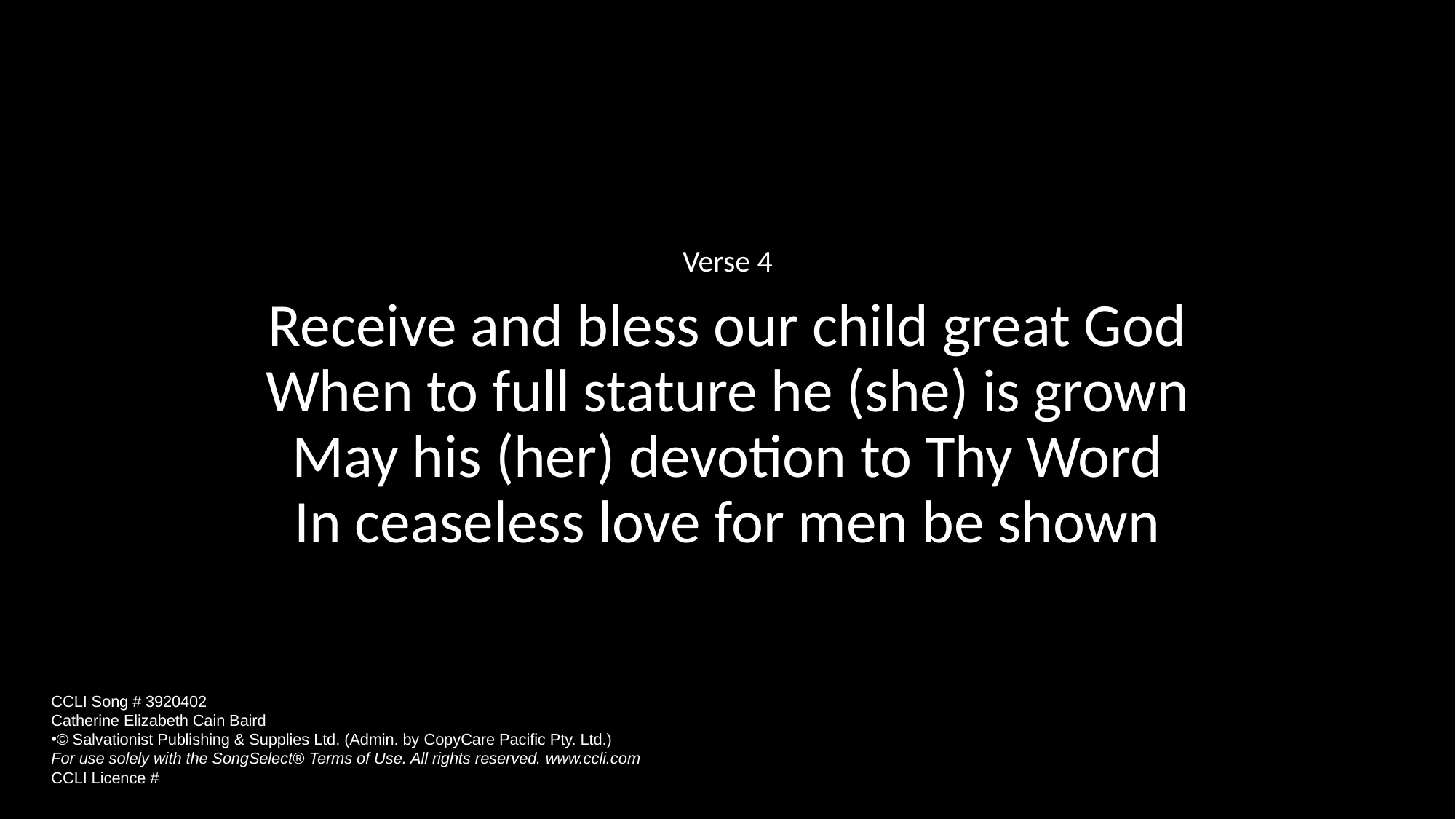

Verse 4
Receive and bless our child great God
When to full stature he (she) is grown
May his (her) devotion to Thy Word
In ceaseless love for men be shown

CCLI Song # 3920402
Catherine Elizabeth Cain Baird
© Salvationist Publishing & Supplies Ltd. (Admin. by CopyCare Pacific Pty. Ltd.)
For use solely with the SongSelect® Terms of Use. All rights reserved. www.ccli.com
CCLI Licence #